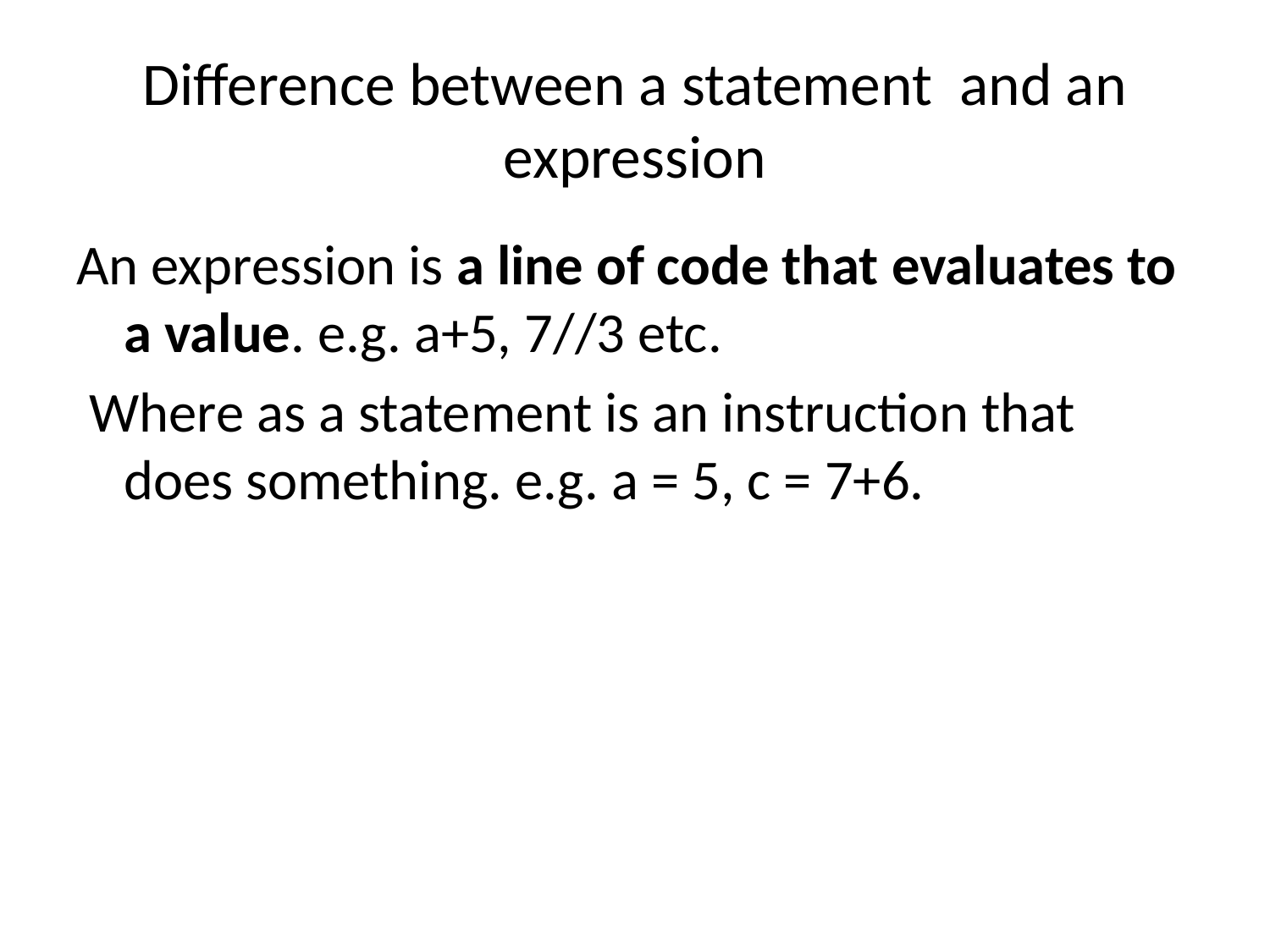

# Difference between a statement  and an expression
An expression is a line of code that evaluates to a value. e.g. a+5, 7//3 etc.
 Where as a statement is an instruction that does something. e.g. a = 5, c = 7+6.